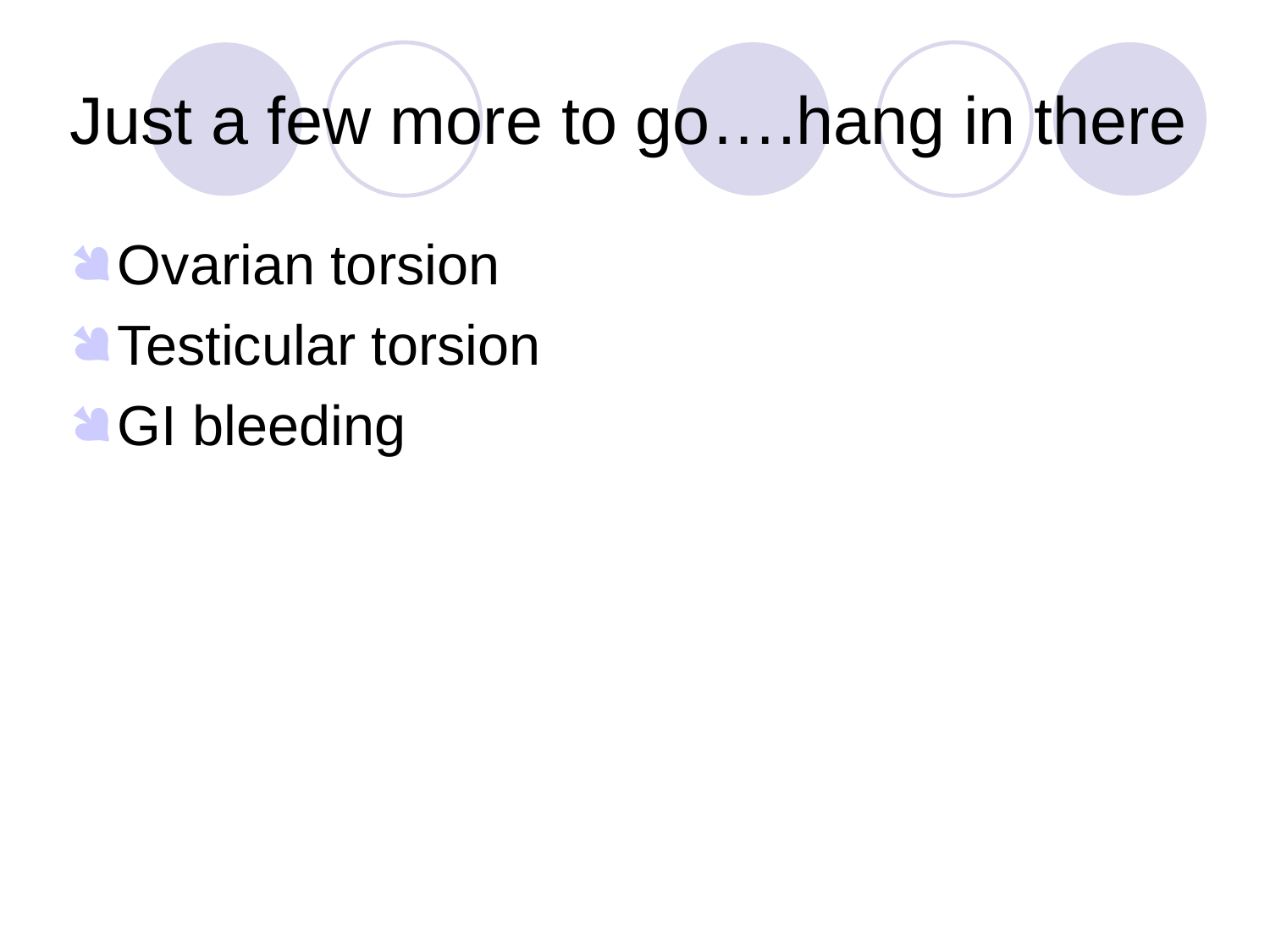

Just a few more to go….hang in there
Ovarian torsion
Testicular torsion
GI bleeding